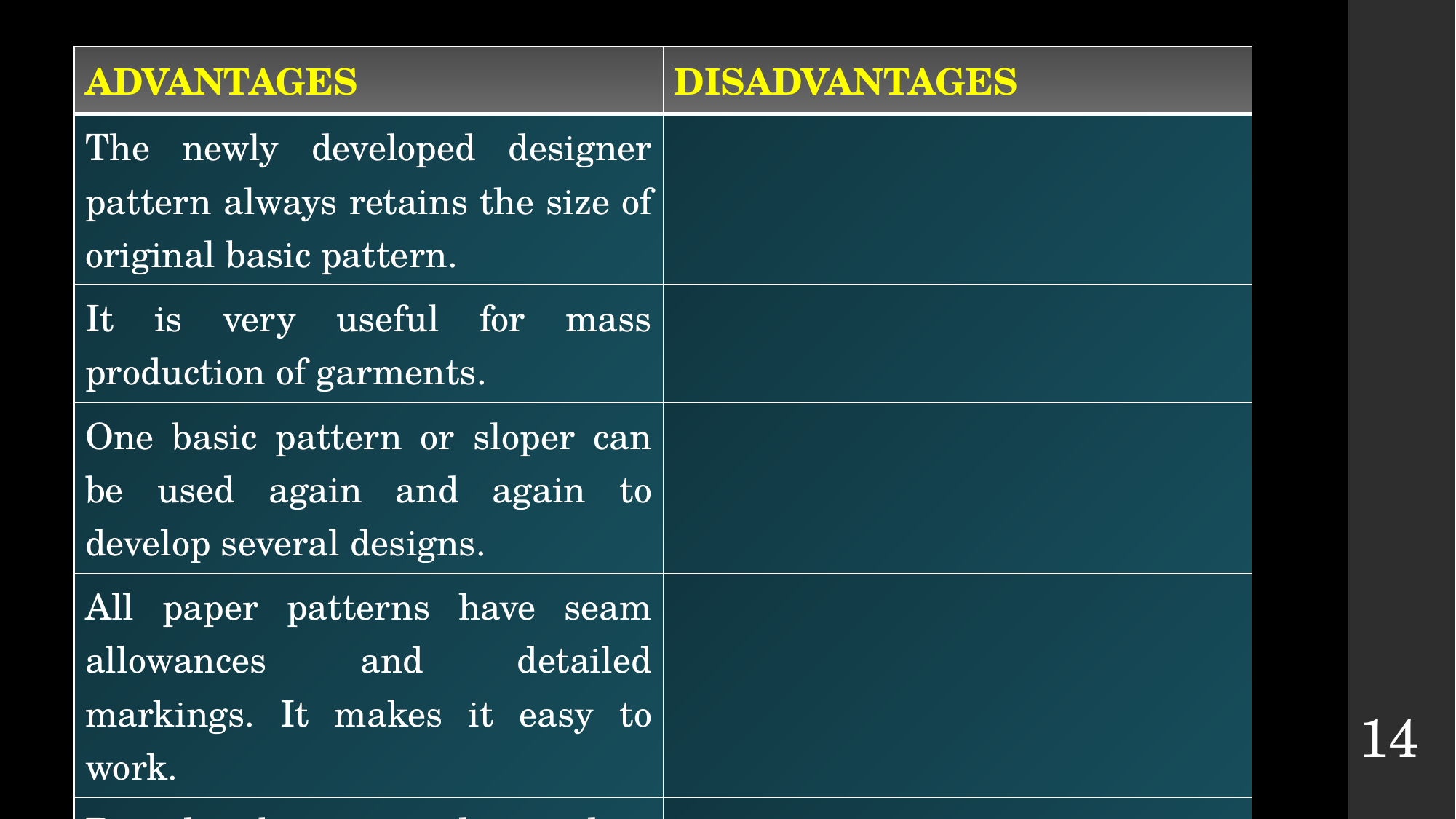

| ADVANTAGES | DISADVANTAGES |
| --- | --- |
| The newly developed designer pattern always retains the size of original basic pattern. |  |
| It is very useful for mass production of garments. |  |
| One basic pattern or sloper can be used again and again to develop several designs. |  |
| All paper patterns have seam allowances and detailed markings. It makes it easy to work. |  |
| Provide better understanding and use of commercial patterns. |  |
14